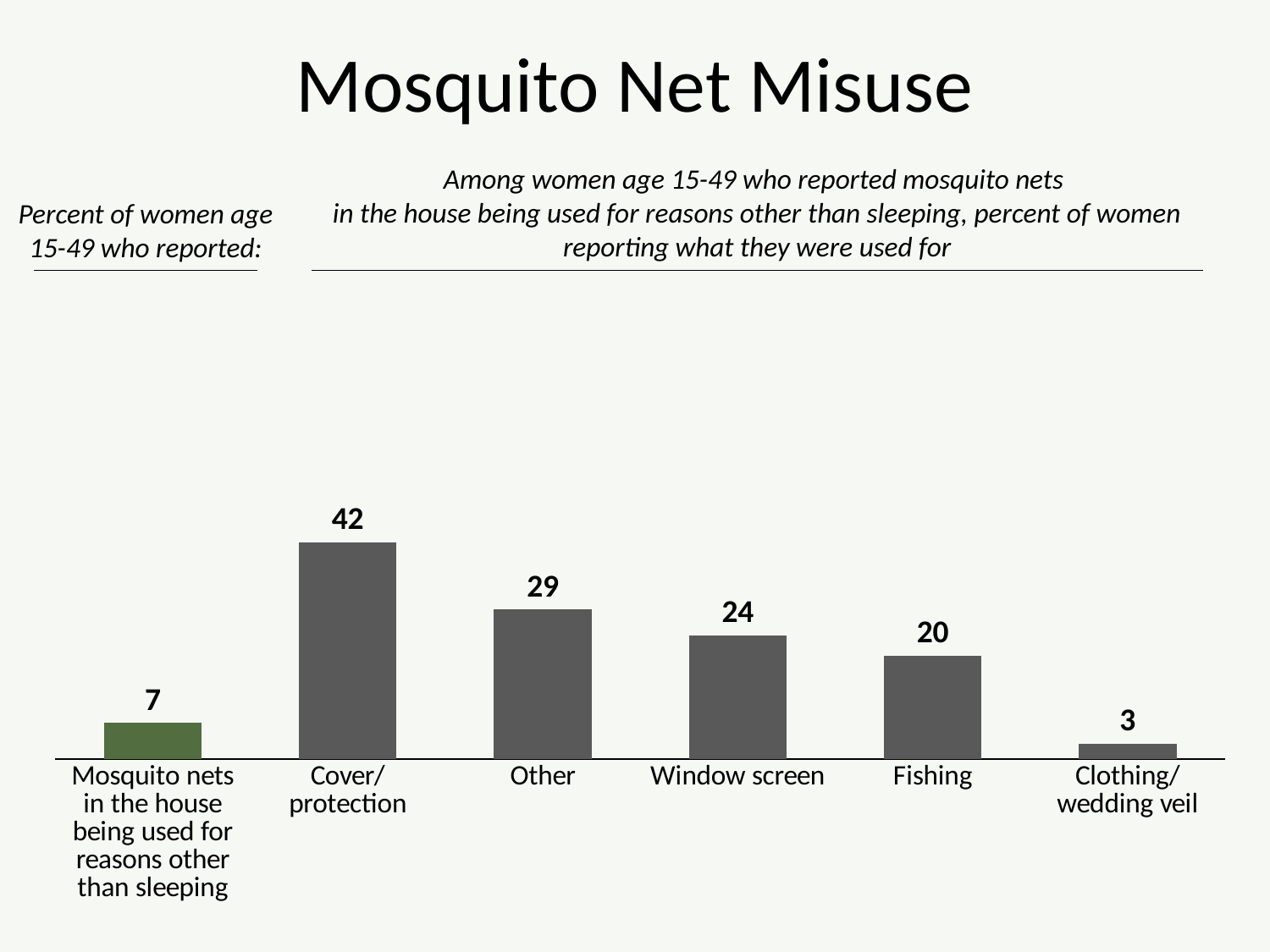

# Mosquito Net Misuse
Among women age 15-49 who reported mosquito nets
in the house being used for reasons other than sleeping, percent of women reporting what they were used for
Percent of women age 15-49 who reported:

### Chart

| Category | Series 1 |
|---|---|
| Mosquito nets in the house being used for reasons other than sleeping | 7.0 |
| Cover/ protection | 42.0 |
| Other | 29.0 |
| Window screen | 24.0 |
| Fishing | 20.0 |
| Clothing/ wedding veil | 3.0 |